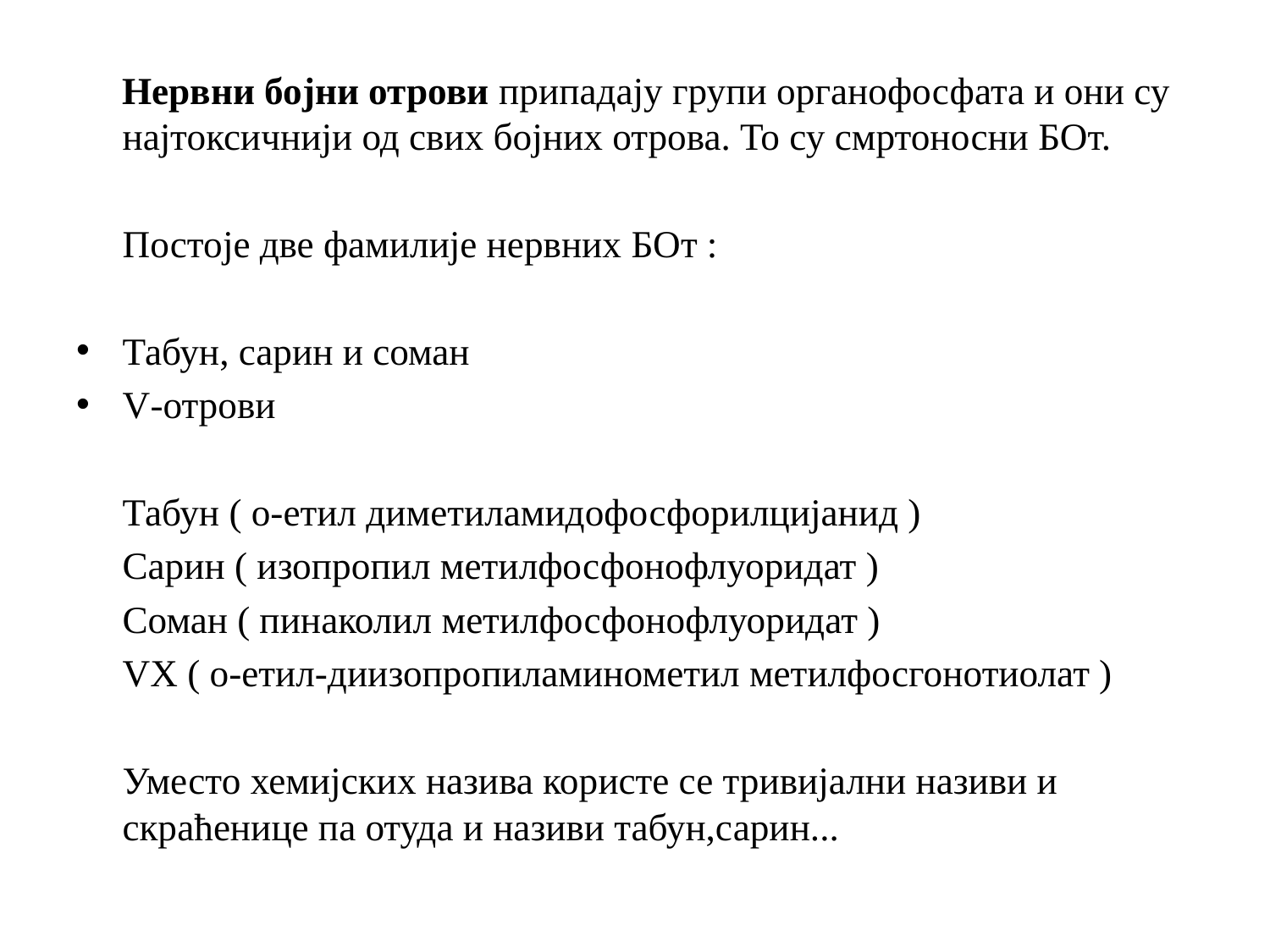

Нервни бојни отрови припадају групи органофосфата и они су најтоксичнији од свих бојних отрова. То су смртоносни БОт.

	Постоје две фамилије нервних БОт :

Табун, сарин и соман
V-отрови

	Табун ( о-етил диметиламидофосфорилцијанид )
	Сарин ( изопропил метилфосфонофлуоридат )
	Соман ( пинаколил метилфосфонофлуоридат )
	VX ( о-етил-диизопропиламинометил метилфосгонотиолат )

	Уместо хемијских назива користе се тривијални називи и скраћенице па отуда и називи табун,сарин...